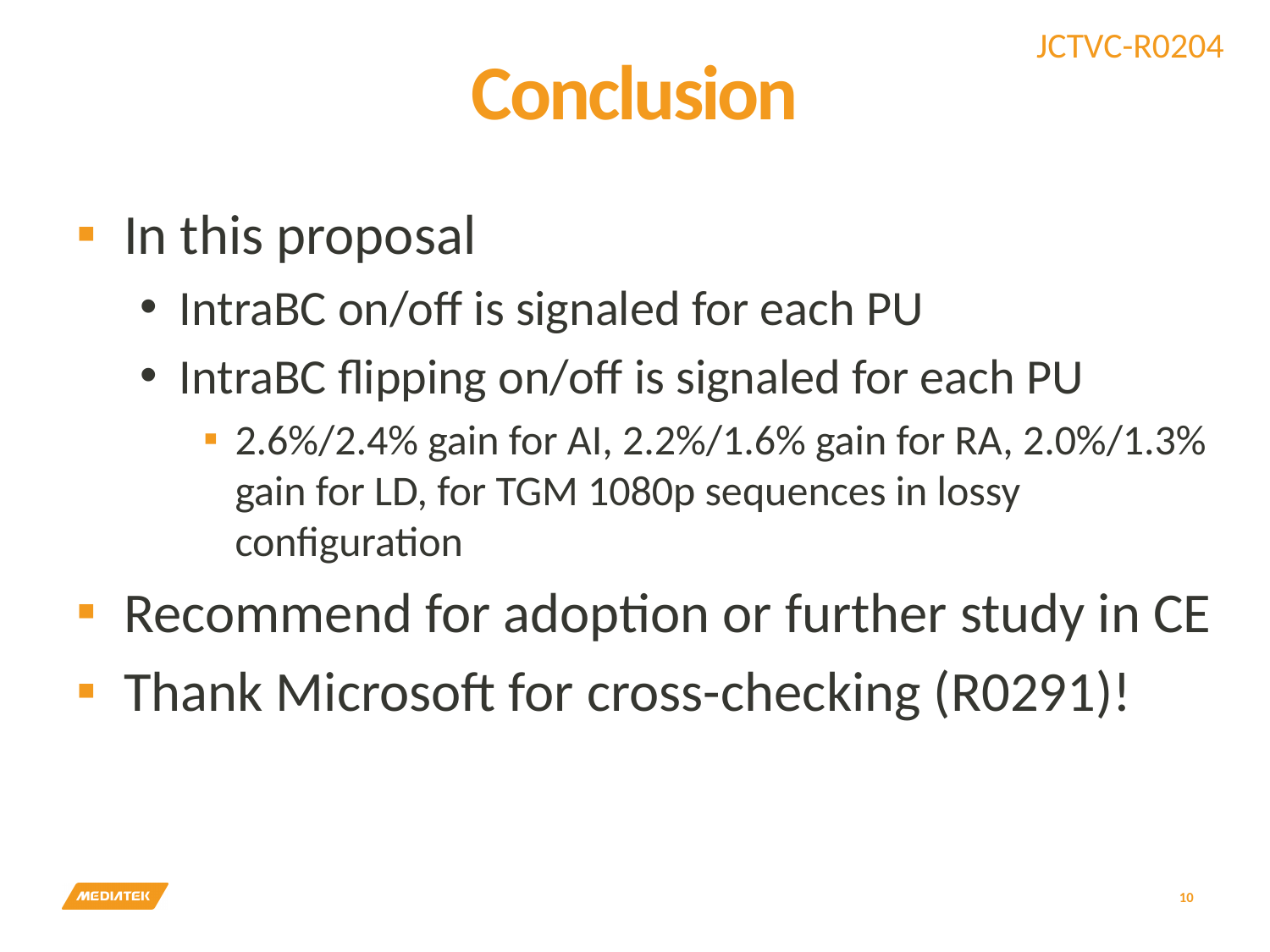

# Conclusion
In this proposal
IntraBC on/off is signaled for each PU
IntraBC flipping on/off is signaled for each PU
2.6%/2.4% gain for AI, 2.2%/1.6% gain for RA, 2.0%/1.3% gain for LD, for TGM 1080p sequences in lossy configuration
Recommend for adoption or further study in CE
Thank Microsoft for cross-checking (R0291)!
10